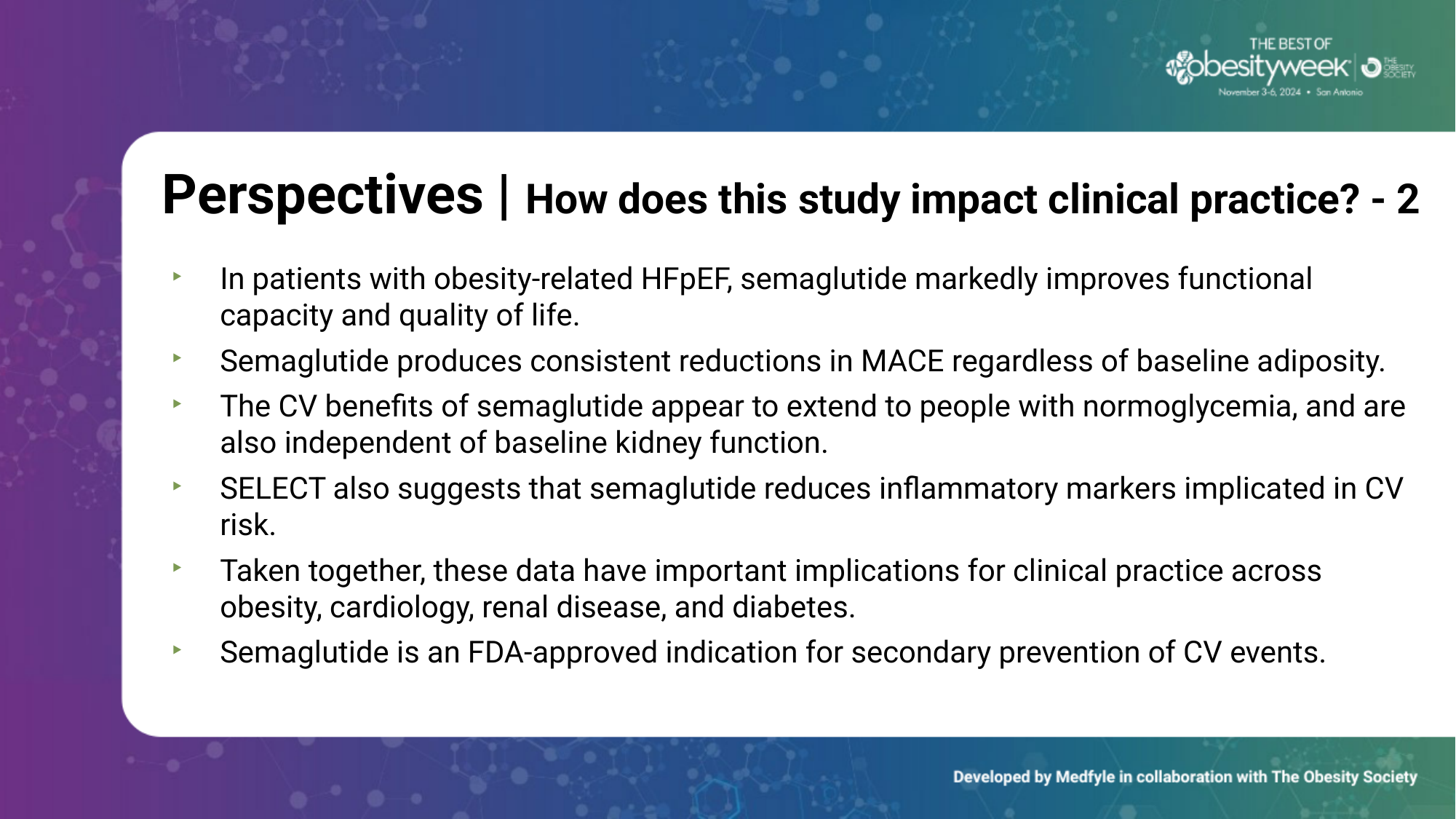

# Perspectives | How does this study impact clinical practice? - 2
In patients with obesity-related HFpEF, semaglutide markedly improves functional capacity and quality of life.
Semaglutide produces consistent reductions in MACE regardless of baseline adiposity.
The CV benefits of semaglutide appear to extend to people with normoglycemia, and are also independent of baseline kidney function.
SELECT also suggests that semaglutide reduces inflammatory markers implicated in CV risk.
Taken together, these data have important implications for clinical practice across obesity, cardiology, renal disease, and diabetes.
Semaglutide is an FDA-approved indication for secondary prevention of CV events.